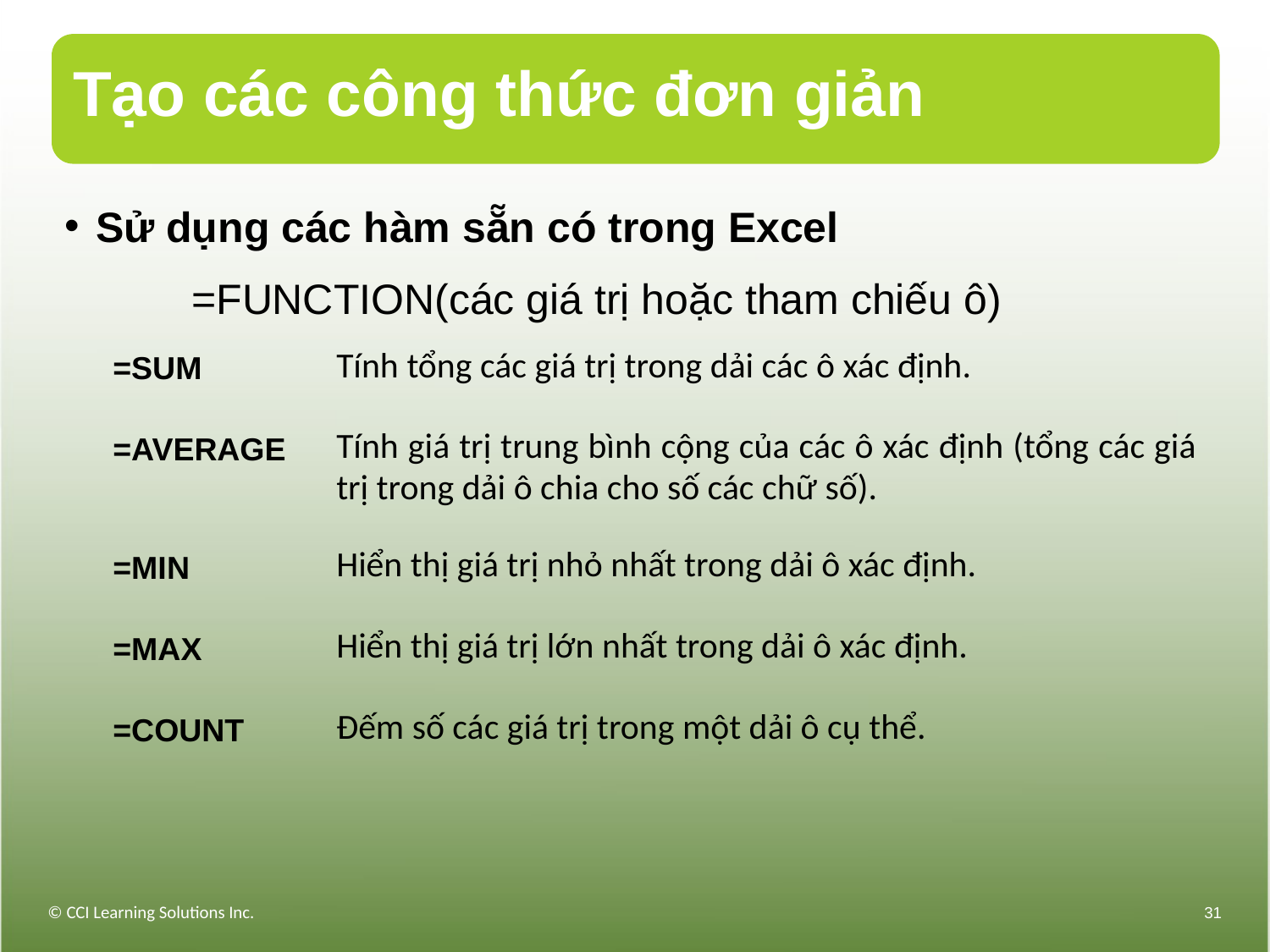

# Tạo các công thức đơn giản
Sử dụng các hàm sẵn có trong Excel
	=FUNCTION(các giá trị hoặc tham chiếu ô)

| =SUM | Tính tổng các giá trị trong dải các ô xác định. |
| --- | --- |
| =AVERAGE | Tính giá trị trung bình cộng của các ô xác định (tổng các giá trị trong dải ô chia cho số các chữ số). |
| =MIN | Hiển thị giá trị nhỏ nhất trong dải ô xác định. |
| =MAX | Hiển thị giá trị lớn nhất trong dải ô xác định. |
| =COUNT | Đếm số các giá trị trong một dải ô cụ thể. |
© CCI Learning Solutions Inc.
31